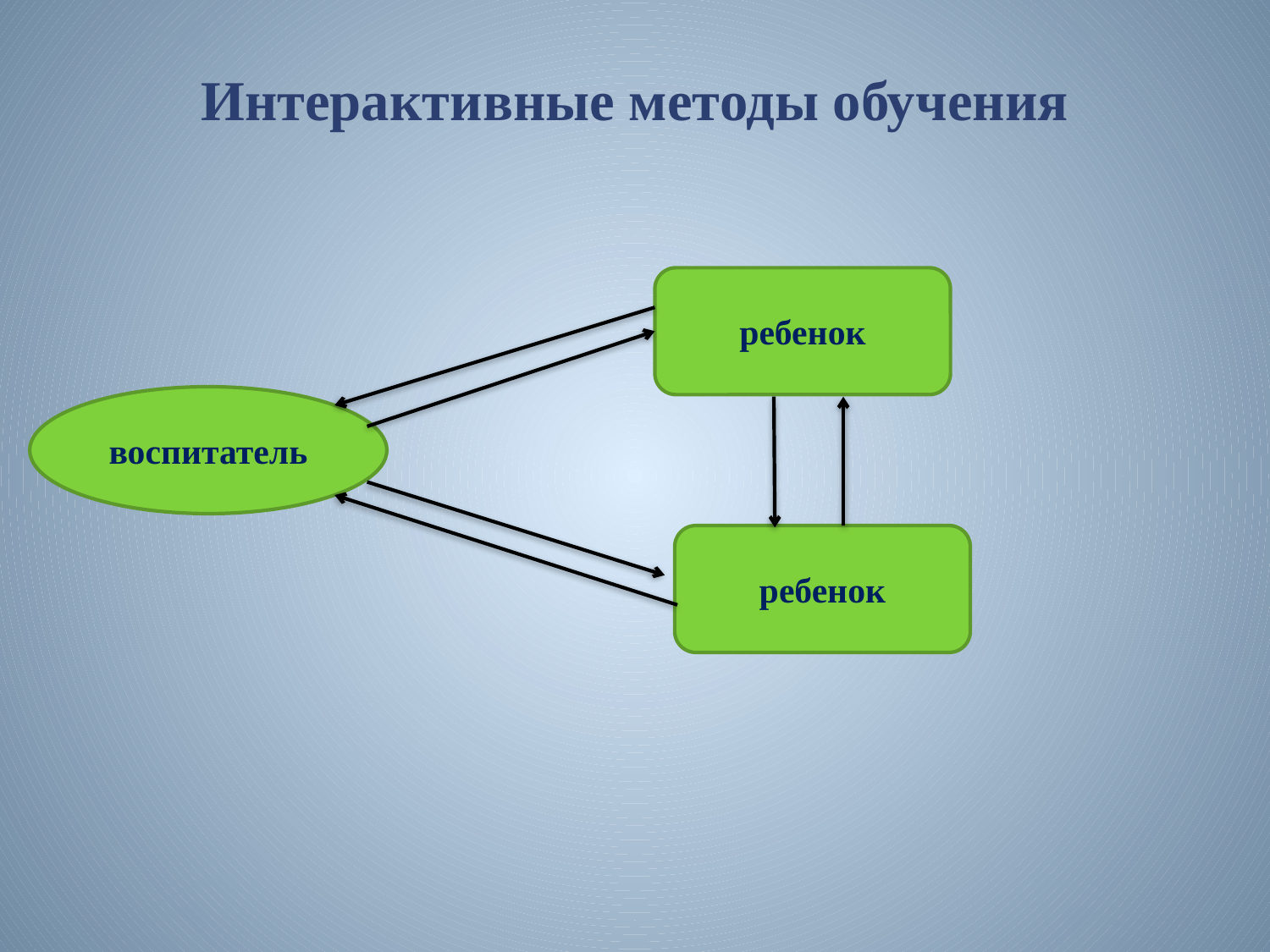

# Интерактивные методы обучения
ребенок
воспитатель
ребенок